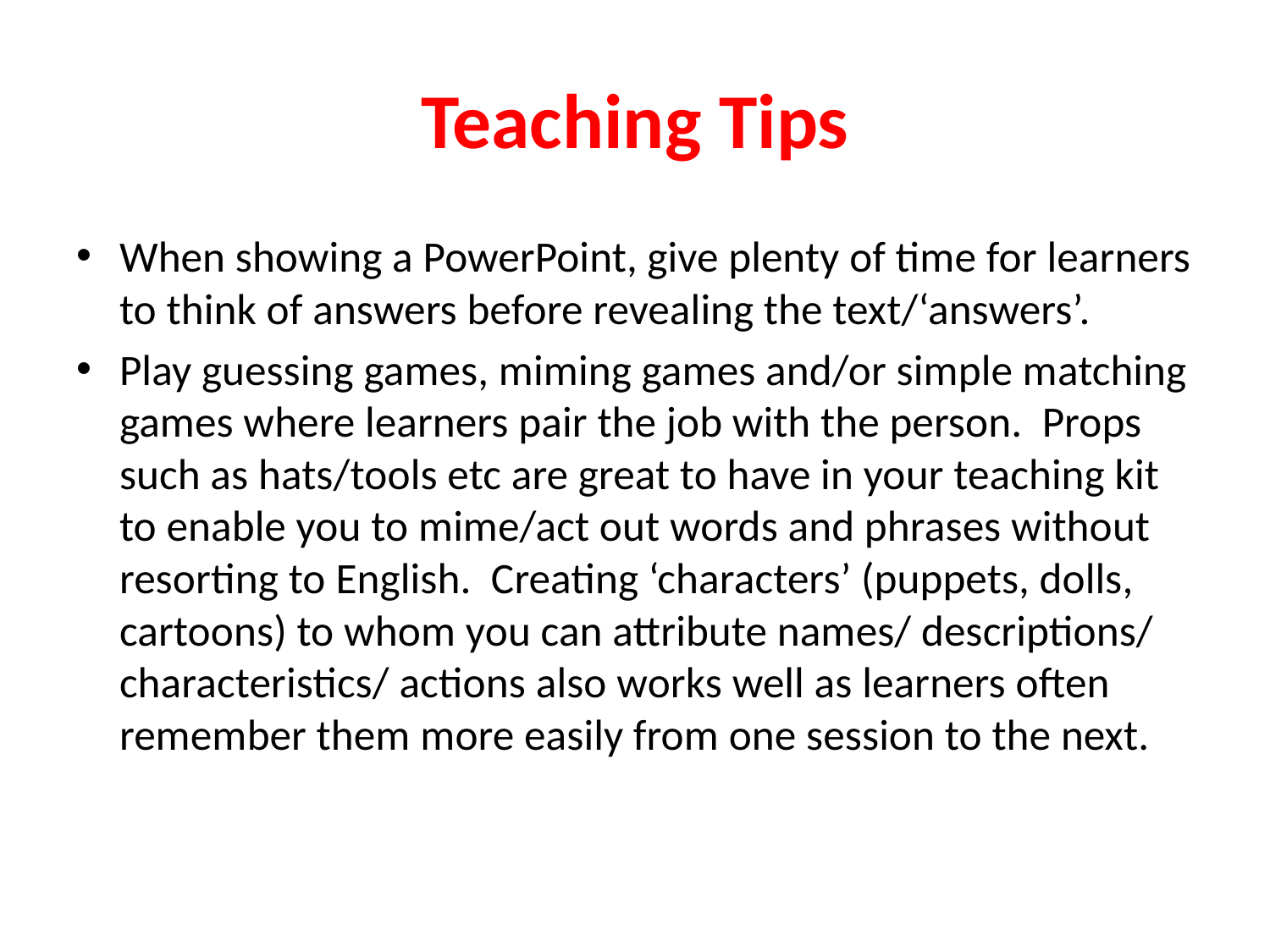

# Teaching Tips
When showing a PowerPoint, give plenty of time for learners to think of answers before revealing the text/‘answers’.
Play guessing games, miming games and/or simple matching games where learners pair the job with the person.  Props such as hats/tools etc are great to have in your teaching kit to enable you to mime/act out words and phrases without resorting to English.  Creating ‘characters’ (puppets, dolls, cartoons) to whom you can attribute names/ descriptions/ characteristics/ actions also works well as learners often remember them more easily from one session to the next.